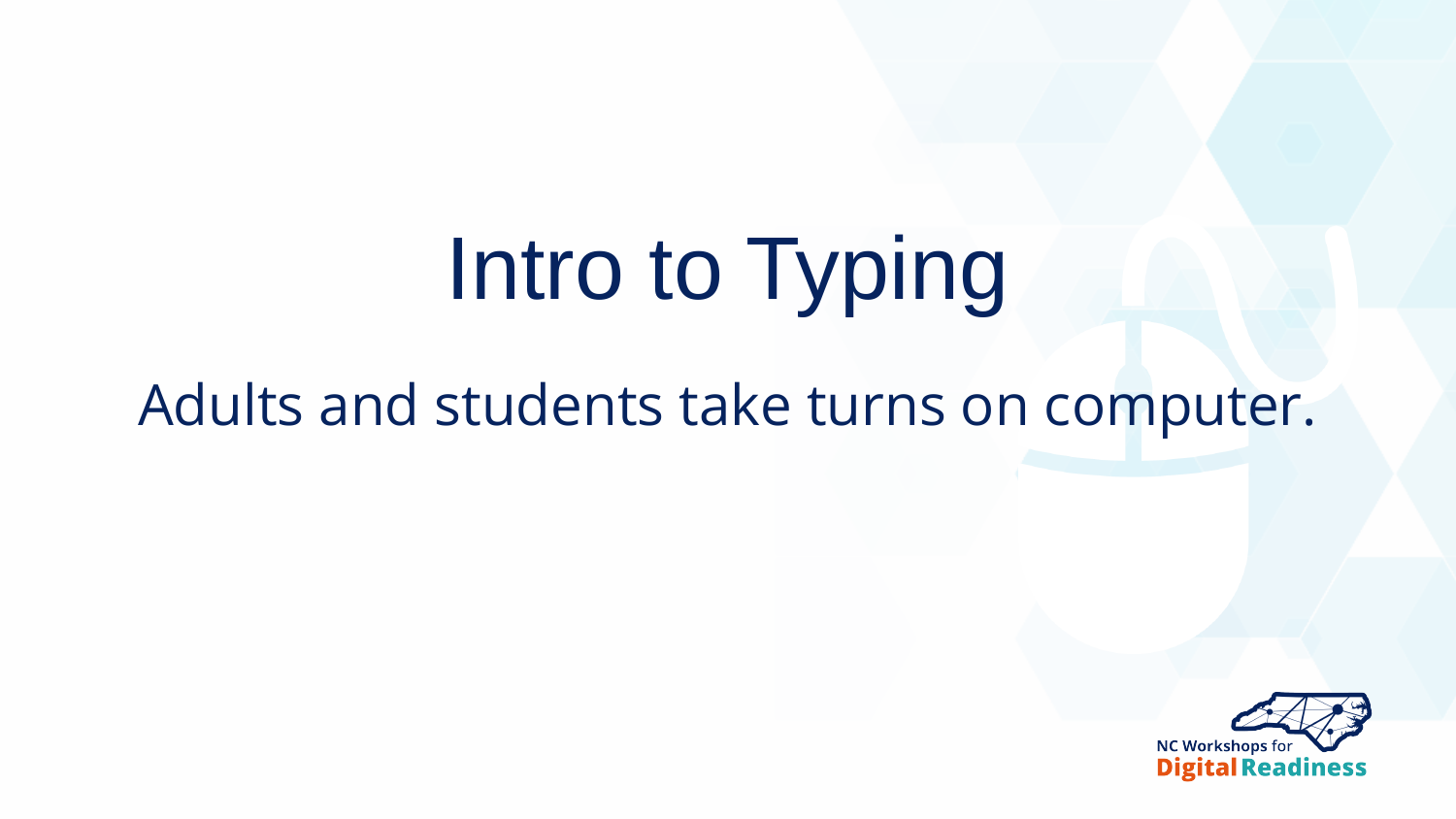

# Intro to Typing
Adults and students take turns on computer.